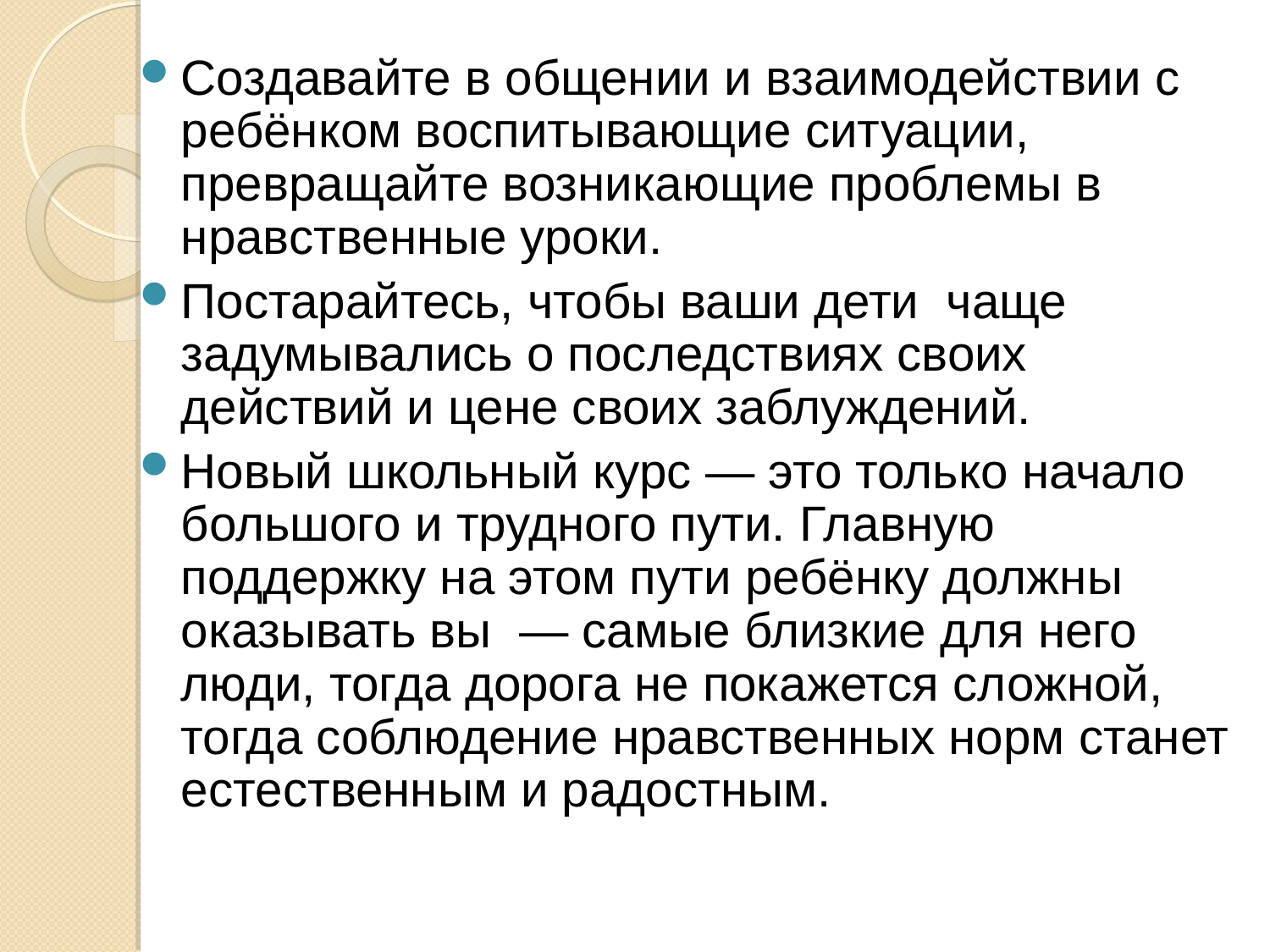

Создавайте в общении и взаимодействии с ребёнком воспитывающие ситуации, превращайте возникающие проблемы в нравственные уроки.
Постарайтесь, чтобы ваши дети  чаще задумывались о последствиях своих действий и цене своих заблуждений.
Новый школьный курс — это только начало большого и трудного пути. Главную поддержку на этом пути ребёнку должны оказывать вы  — самые близкие для него люди, тогда дорога не покажется сложной, тогда соблюдение нравственных норм станет естественным и радостным.